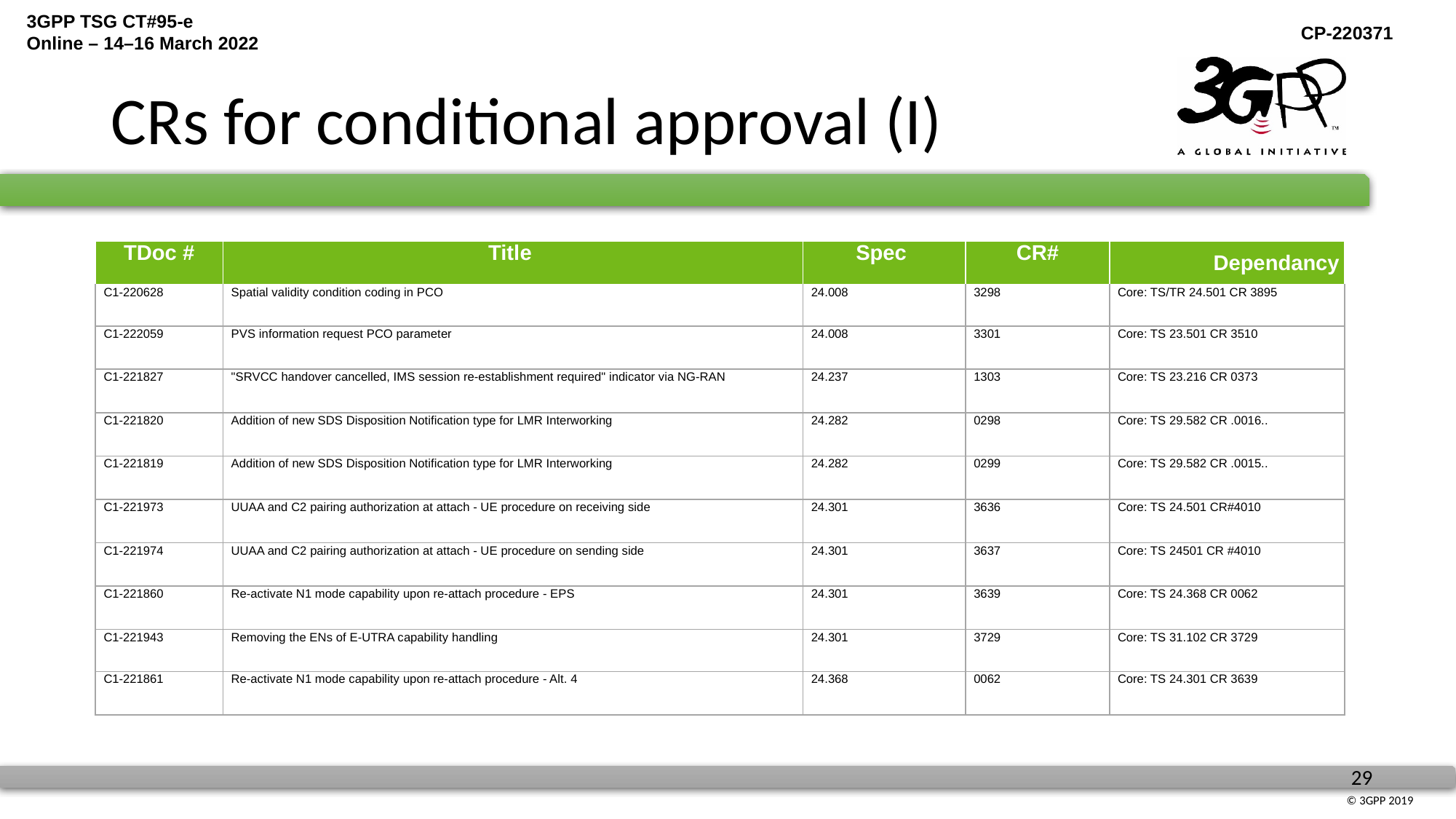

# CRs for conditional approval (I)
| TDoc # | Title | Spec | CR# | Dependancy |
| --- | --- | --- | --- | --- |
| C1-220628 | Spatial validity condition coding in PCO | 24.008 | 3298 | Core: TS/TR 24.501 CR 3895 |
| C1-222059 | PVS information request PCO parameter | 24.008 | 3301 | Core: TS 23.501 CR 3510 |
| C1-221827 | "SRVCC handover cancelled, IMS session re-establishment required" indicator via NG-RAN | 24.237 | 1303 | Core: TS 23.216 CR 0373 |
| C1-221820 | Addition of new SDS Disposition Notification type for LMR Interworking | 24.282 | 0298 | Core: TS 29.582 CR .0016.. |
| C1-221819 | Addition of new SDS Disposition Notification type for LMR Interworking | 24.282 | 0299 | Core: TS 29.582 CR .0015.. |
| C1-221973 | UUAA and C2 pairing authorization at attach - UE procedure on receiving side | 24.301 | 3636 | Core: TS 24.501 CR#4010 |
| C1-221974 | UUAA and C2 pairing authorization at attach - UE procedure on sending side | 24.301 | 3637 | Core: TS 24501 CR #4010 |
| C1-221860 | Re-activate N1 mode capability upon re-attach procedure - EPS | 24.301 | 3639 | Core: TS 24.368 CR 0062 |
| C1-221943 | Removing the ENs of E-UTRA capability handling | 24.301 | 3729 | Core: TS 31.102 CR 3729 |
| C1-221861 | Re-activate N1 mode capability upon re-attach procedure - Alt. 4 | 24.368 | 0062 | Core: TS 24.301 CR 3639 |